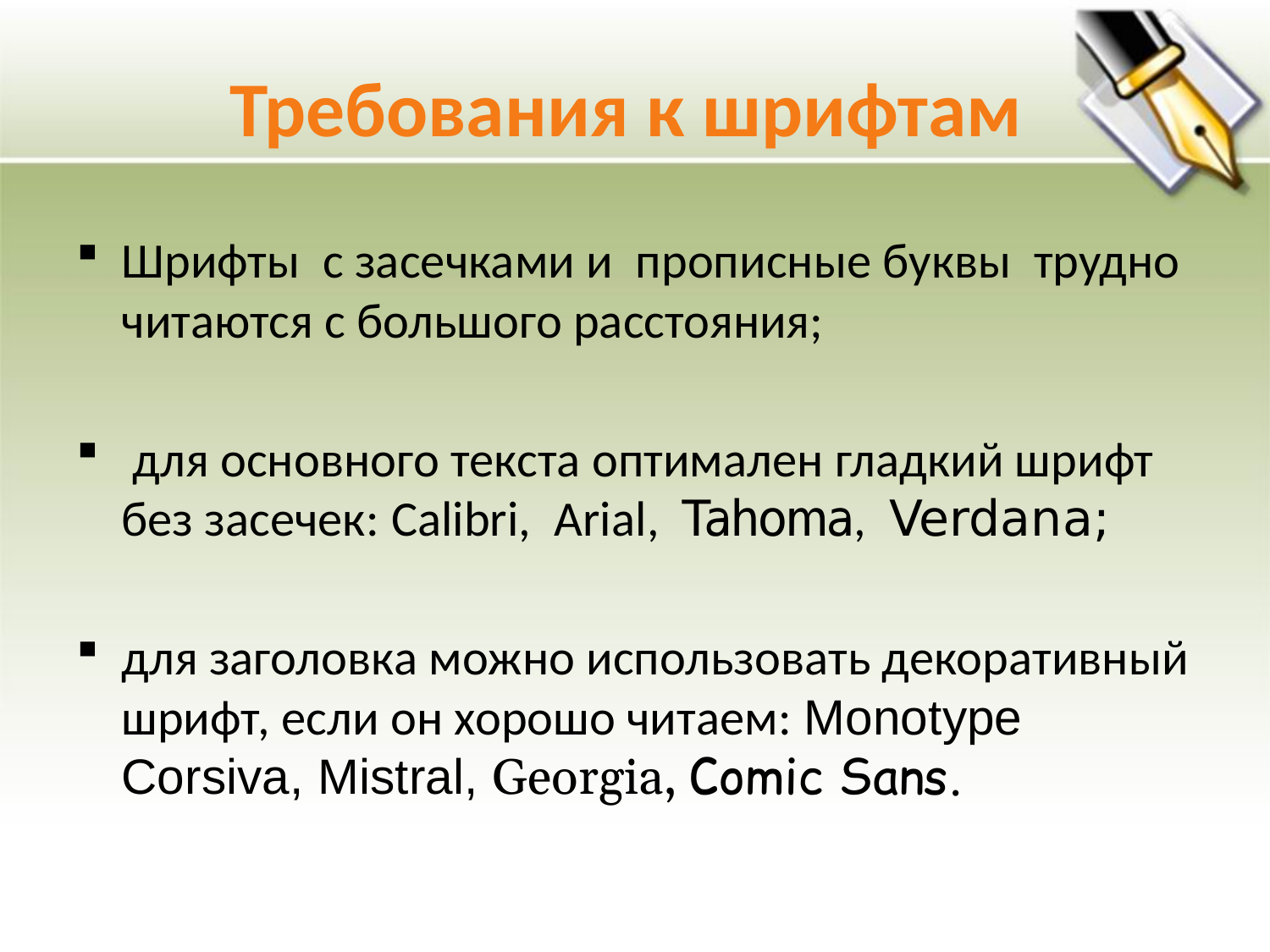

# Требования к шрифтам
Шрифты  c засечками и  прописные буквы  трудно читаются с большого расстояния;

 для основного текста оптимален гладкий шрифт без засечек: Calibri,  Arial,  Tahoma,  Verdana;

для заголовка можно использовать декоративный шрифт, если он хорошо читаем: Monotype Corsiva, Mistral, Georgia, Comic Sans.